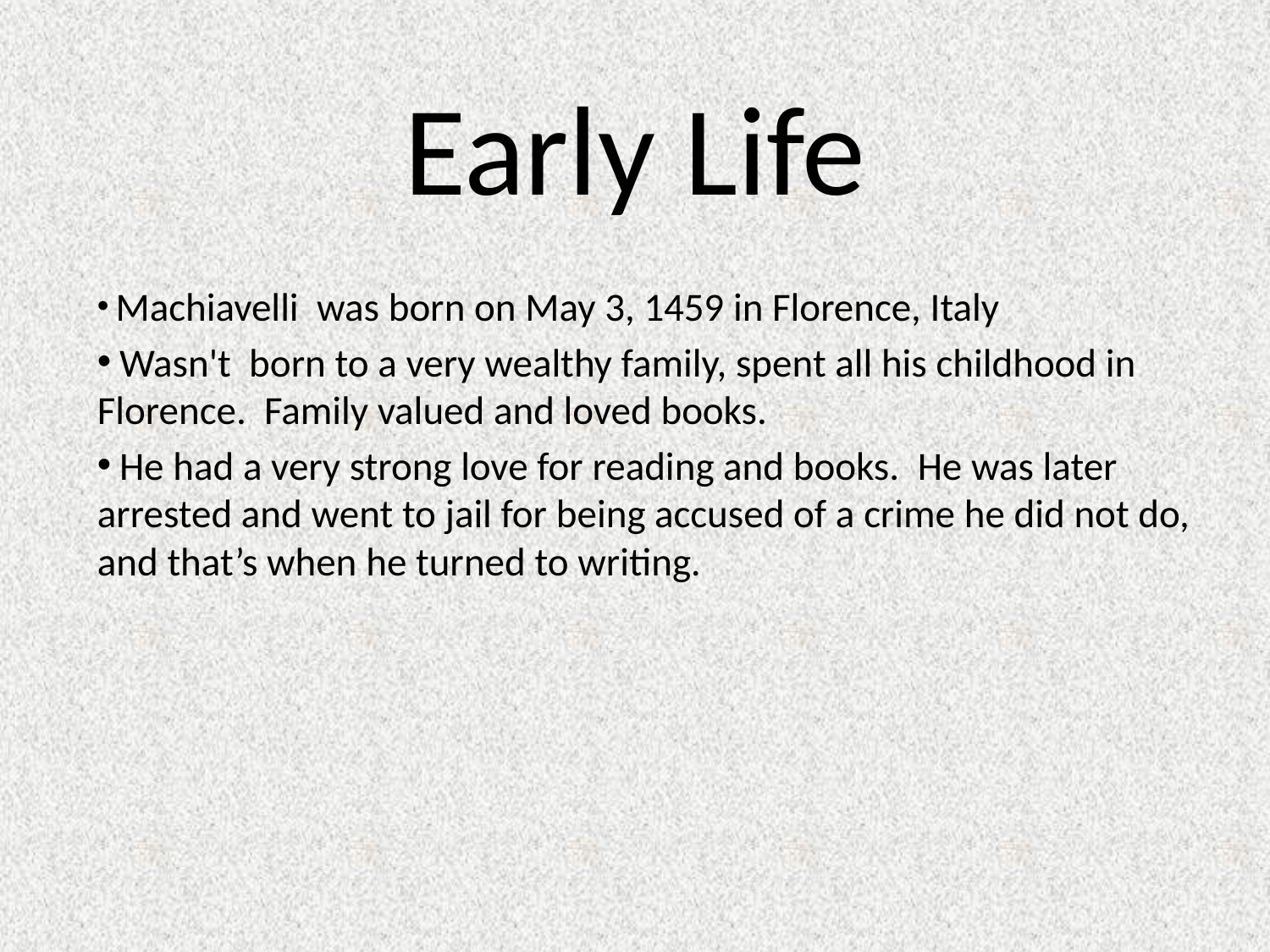

# Early Life
 Machiavelli  was born on May 3, 1459 in Florence, Italy
 Wasn't  born to a very wealthy family, spent all his childhood in Florence.  Family valued and loved books.
 He had a very strong love for reading and books.  He was later arrested and went to jail for being accused of a crime he did not do, and that’s when he turned to writing.